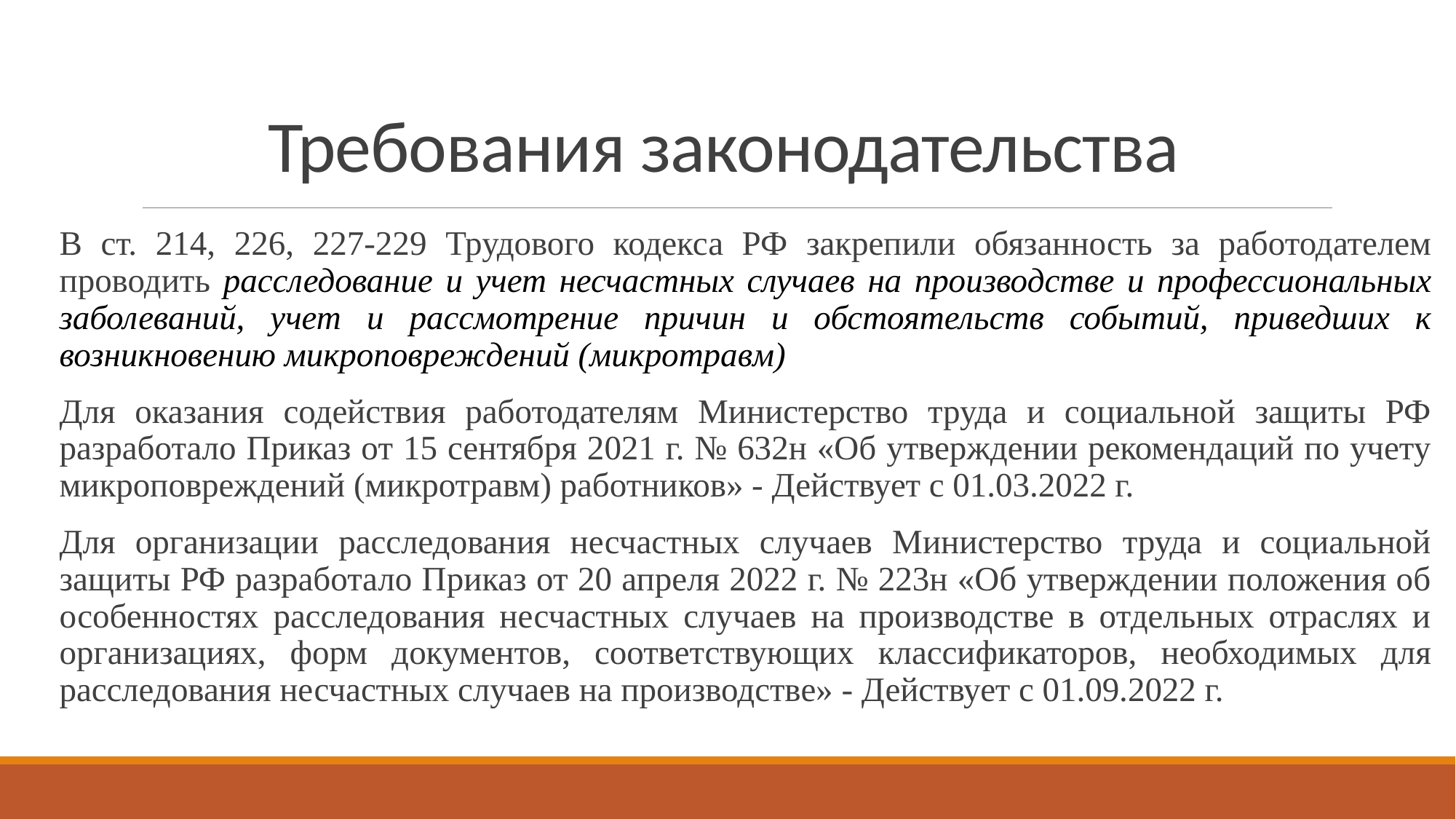

# Требования законодательства
В ст. 214, 226, 227-229 Трудового кодекса РФ закрепили обязанность за работодателем проводить расследование и учет несчастных случаев на производстве и профессиональных заболеваний, учет и рассмотрение причин и обстоятельств событий, приведших к возникновению микроповреждений (микротравм)
Для оказания содействия работодателям Министерство труда и социальной защиты РФ разработало Приказ от 15 сентября 2021 г. № 632н «Об утверждении рекомендаций по учету микроповреждений (микротравм) работников» - Действует с 01.03.2022 г.
Для организации расследования несчастных случаев Министерство труда и социальной защиты РФ разработало Приказ от 20 апреля 2022 г. № 223н «Об утверждении положения об особенностях расследования несчастных случаев на производстве в отдельных отраслях и организациях, форм документов, соответствующих классификаторов, необходимых для расследования несчастных случаев на производстве» - Действует с 01.09.2022 г.